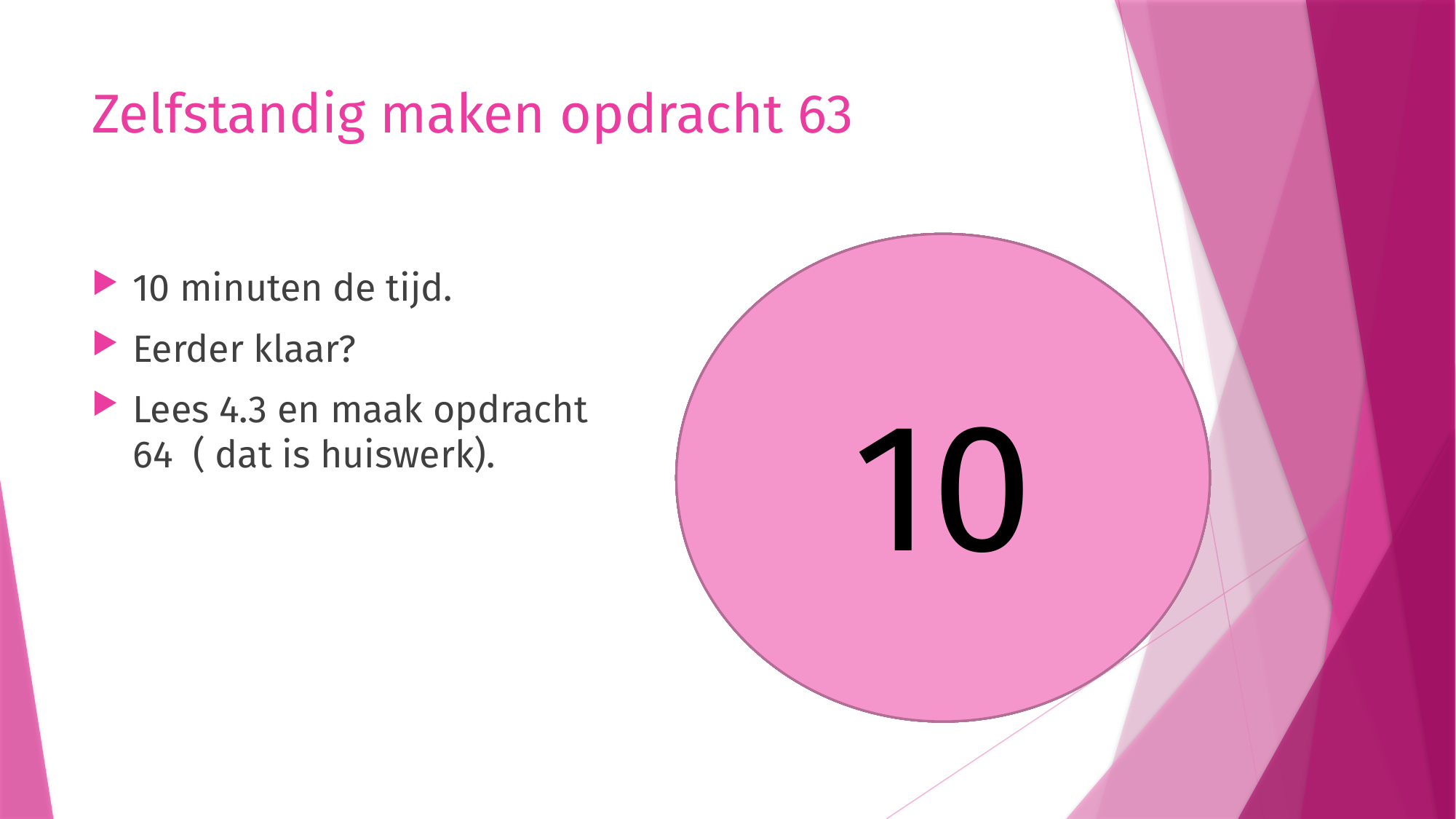

# Zelfstandig maken opdracht 63
10
9
8
5
6
7
4
3
1
2
10 minuten de tijd.
Eerder klaar?
Lees 4.3 en maak opdracht 64  ( dat is huiswerk).